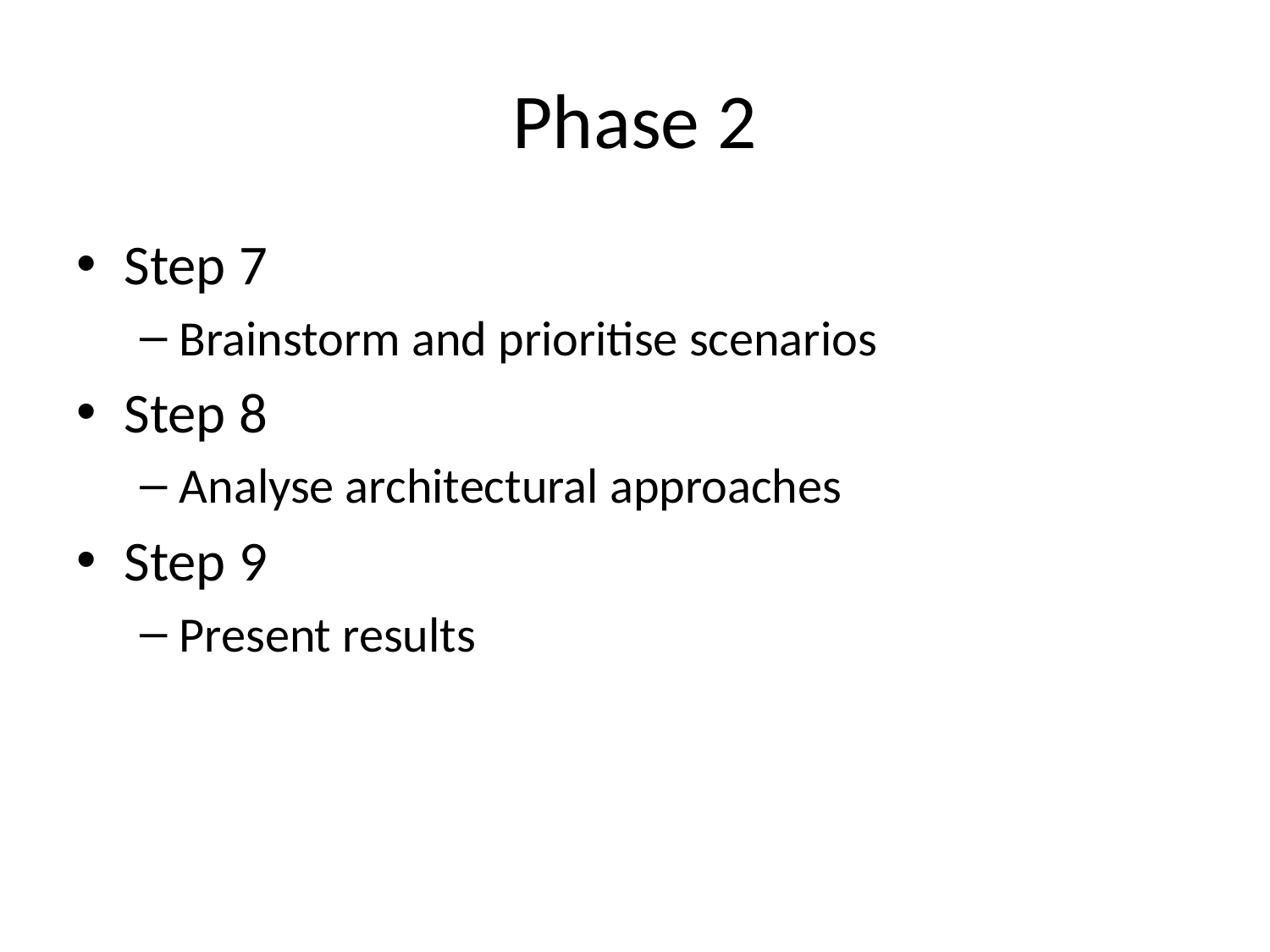

# Phase 2
Step 7
Brainstorm and prioritise scenarios
Step 8
Analyse architectural approaches
Step 9
Present results